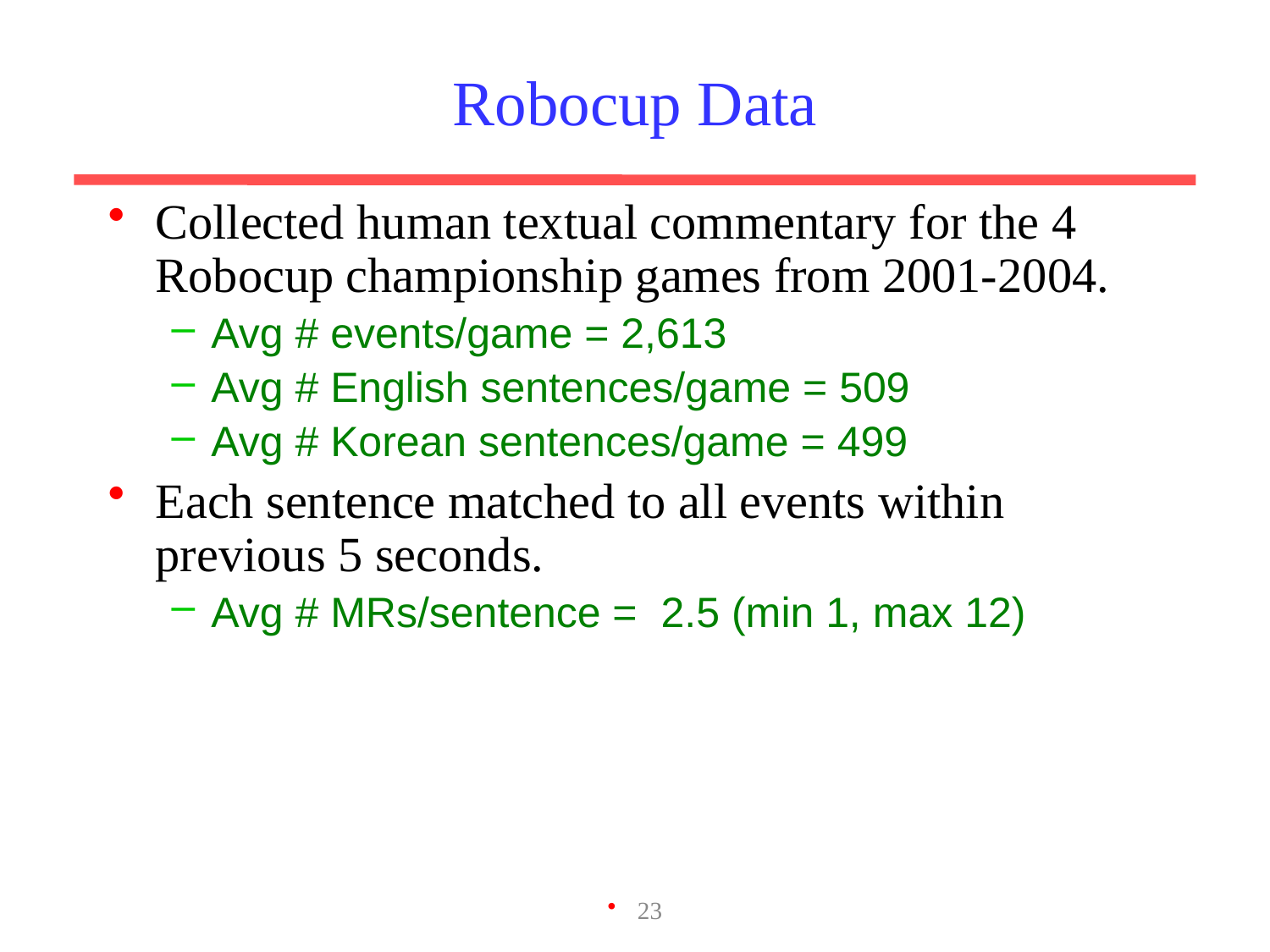

# Robocup Data
Collected human textual commentary for the 4 Robocup championship games from 2001-2004.
Avg # events/game = 2,613
Avg # English sentences/game = 509
Avg # Korean sentences/game = 499
Each sentence matched to all events within previous 5 seconds.
Avg # MRs/sentence =  2.5 (min 1, max 12)

23